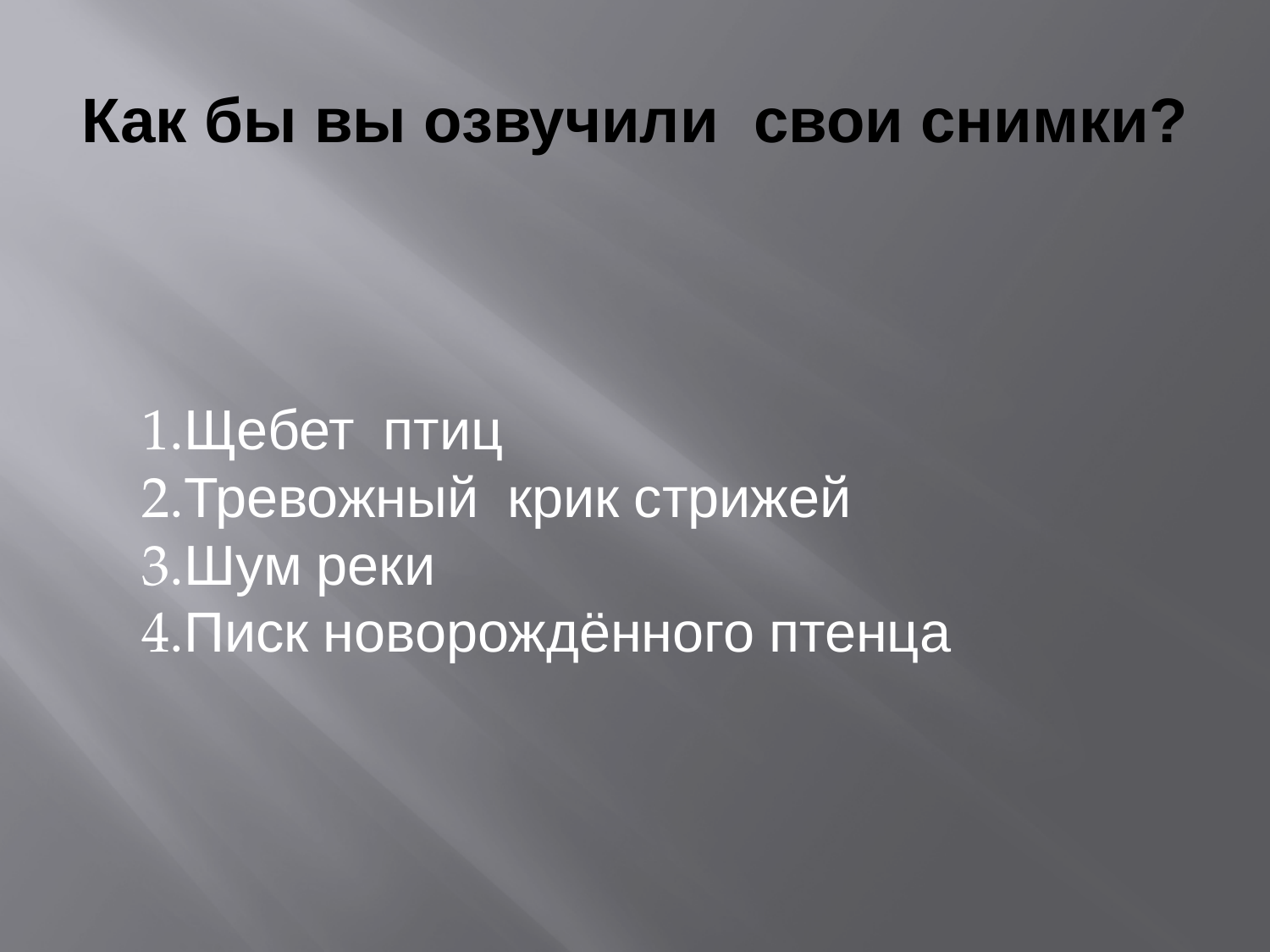

# Как бы вы озвучили  свои снимки?
1.Щебет  птиц
2.Тревожный  крик стрижей
3.Шум реки
4.Писк новорождённого птенца